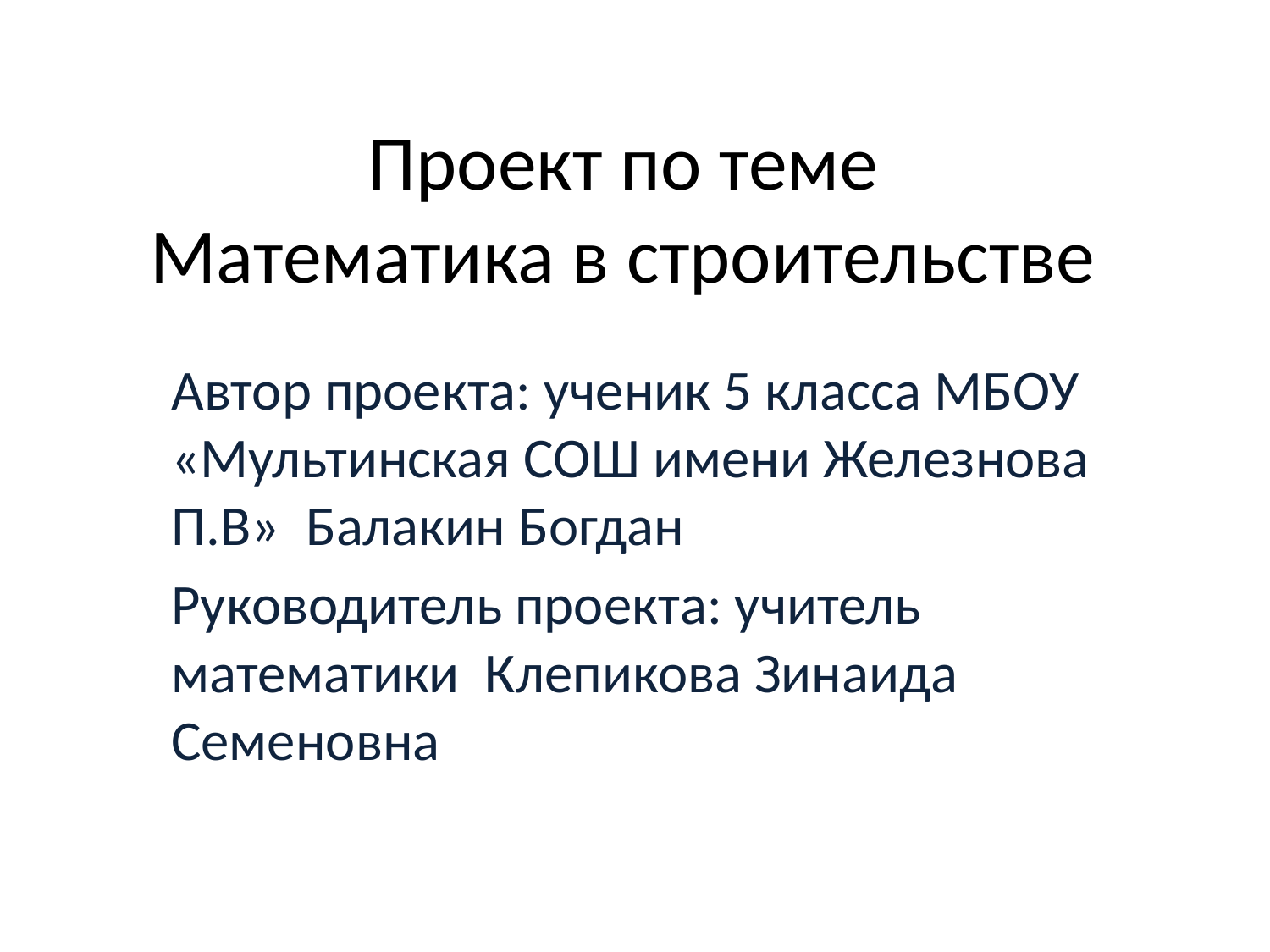

# Проект по теме Математика в строительстве
Автор проекта: ученик 5 класса МБОУ «Мультинская СОШ имени Железнова П.В»  Балакин Богдан
Руководитель проекта: учитель математики  Клепикова Зинаида Семеновна